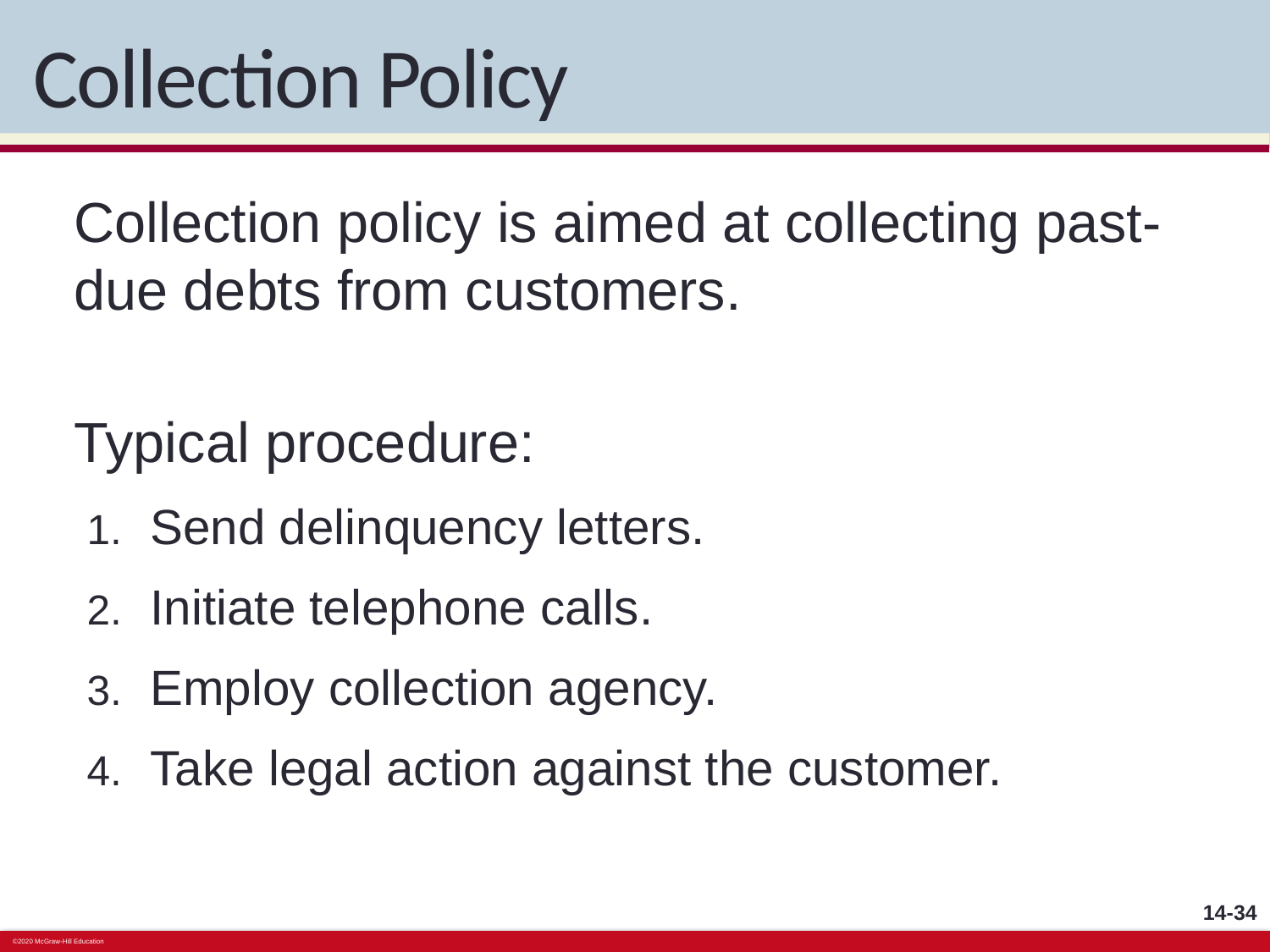

# Collection Policy
Collection policy is aimed at collecting past-due debts from customers.
Typical procedure:
Send delinquency letters.
Initiate telephone calls.
Employ collection agency.
Take legal action against the customer.